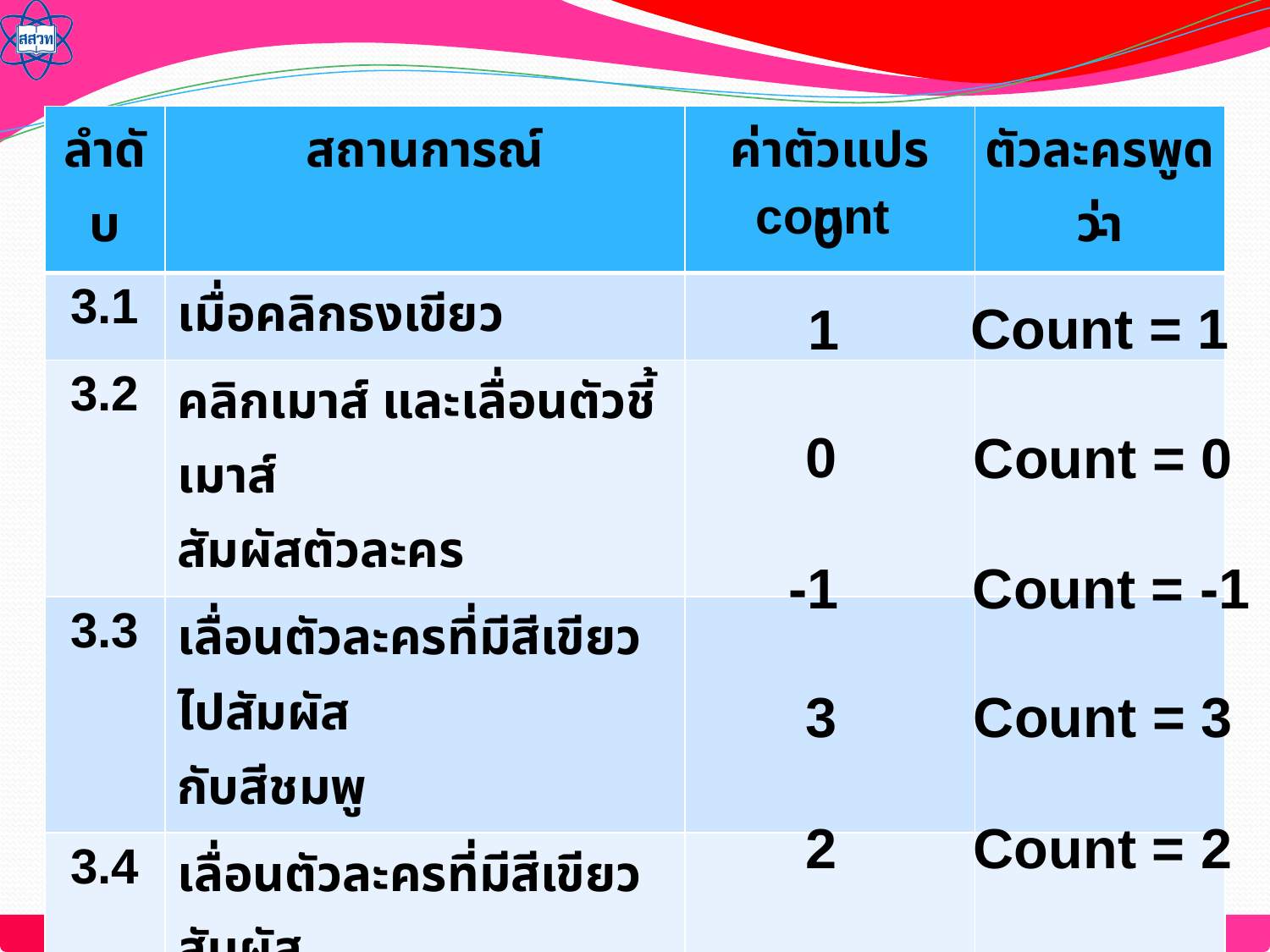

| ลำดับ | สถานการณ์ | ค่าตัวแปร count | ตัวละครพูดว่า |
| --- | --- | --- | --- |
| 3.1 | เมื่อคลิกธงเขียว |  |  |
| 3.2 | คลิกเมาส์ และเลื่อนตัวชี้เมาส์ สัมผัสตัวละคร |  |  |
| 3.3 | เลื่อนตัวละครที่มีสีเขียวไปสัมผัส กับสีชมพู |  |  |
| 3.4 | เลื่อนตัวละครที่มีสีเขียวสัมผัส สีเหลือง |  |  |
| 3.5 | คลิกเมาส์ และเลื่อนตัวชี้เมาส์ สัมผัสตัวละคร 4 ครั้ง |  |  |
| 3.6 | เลื่อนตัวละครที่มีสีเขียวไปสัมผัส กับสีชมพู |  |  |
-
0
Count = 1
1
0
Count = 0
-1
Count = -1
3
Count = 3
2
Count = 2